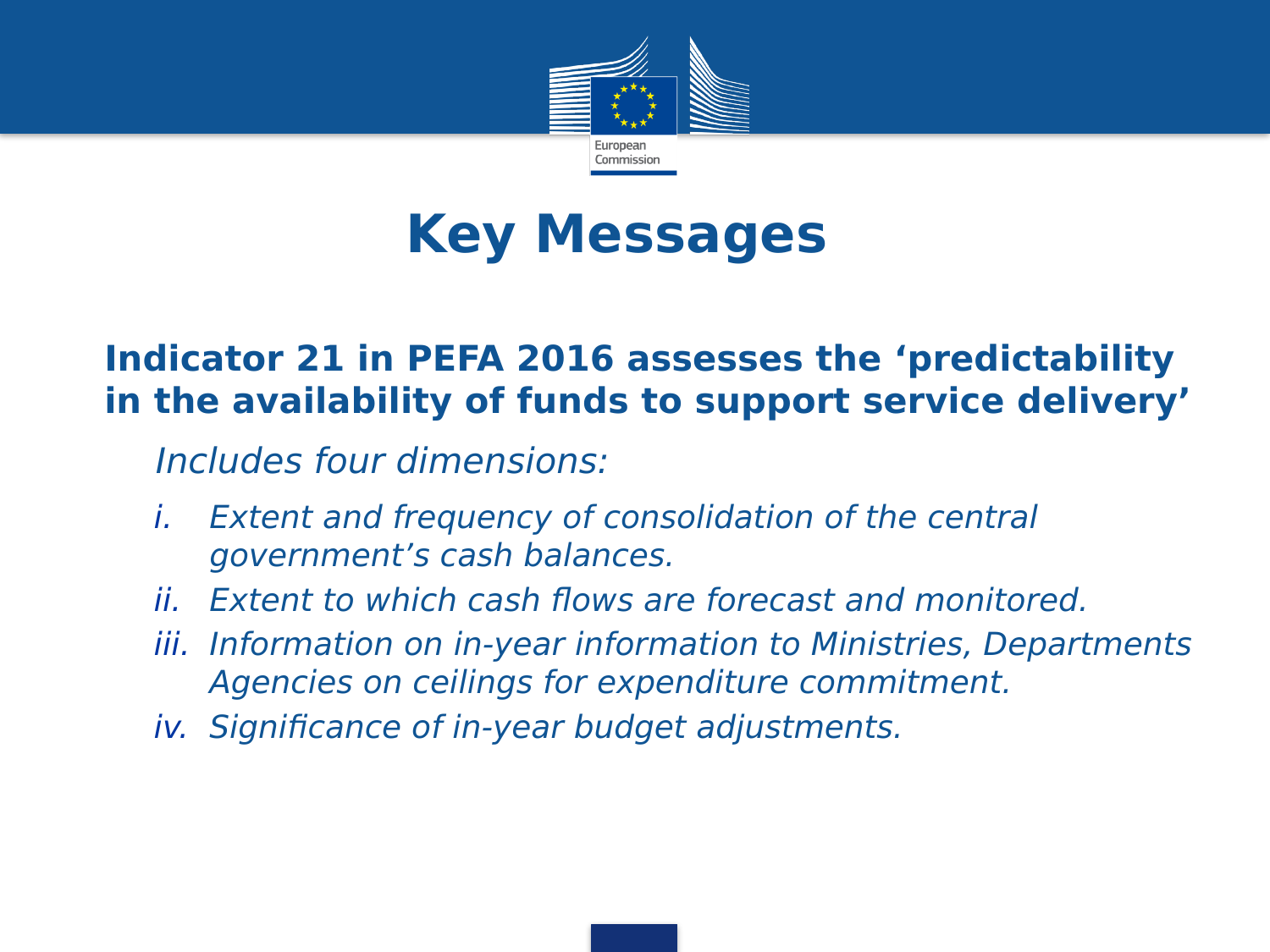

# Key Messages
Indicator 21 in PEFA 2016 assesses the ‘predictability in the availability of funds to support service delivery’
Includes four dimensions:
Extent and frequency of consolidation of the central government’s cash balances.
Extent to which cash flows are forecast and monitored.
Information on in-year information to Ministries, Departments Agencies on ceilings for expenditure commitment.
Significance of in-year budget adjustments.